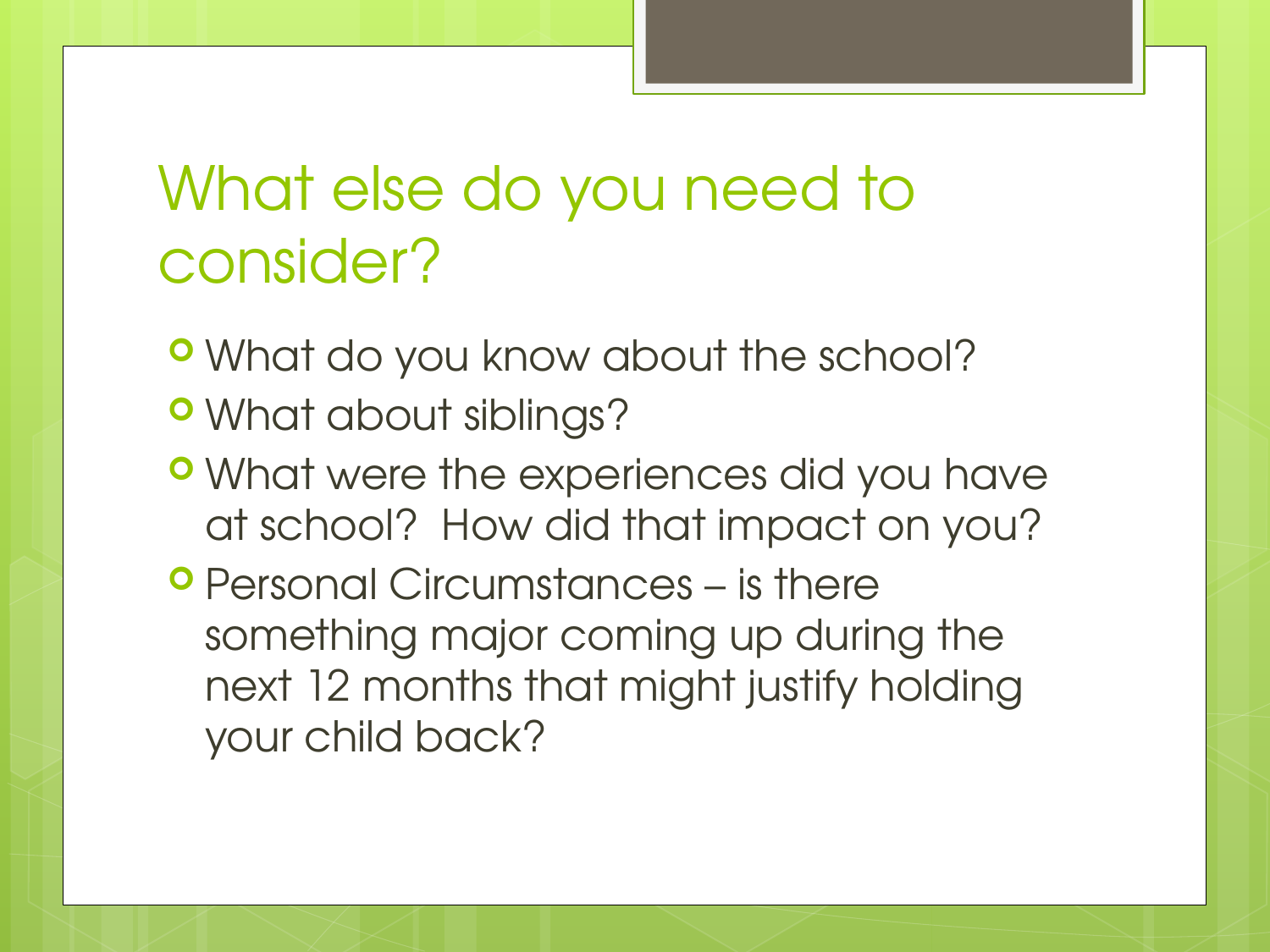

# What else do you need to consider?
What do you know about the school?
What about siblings?
What were the experiences did you have at school?  How did that impact on you?
Personal Circumstances – is there something major coming up during the next 12 months that might justify holding your child back?